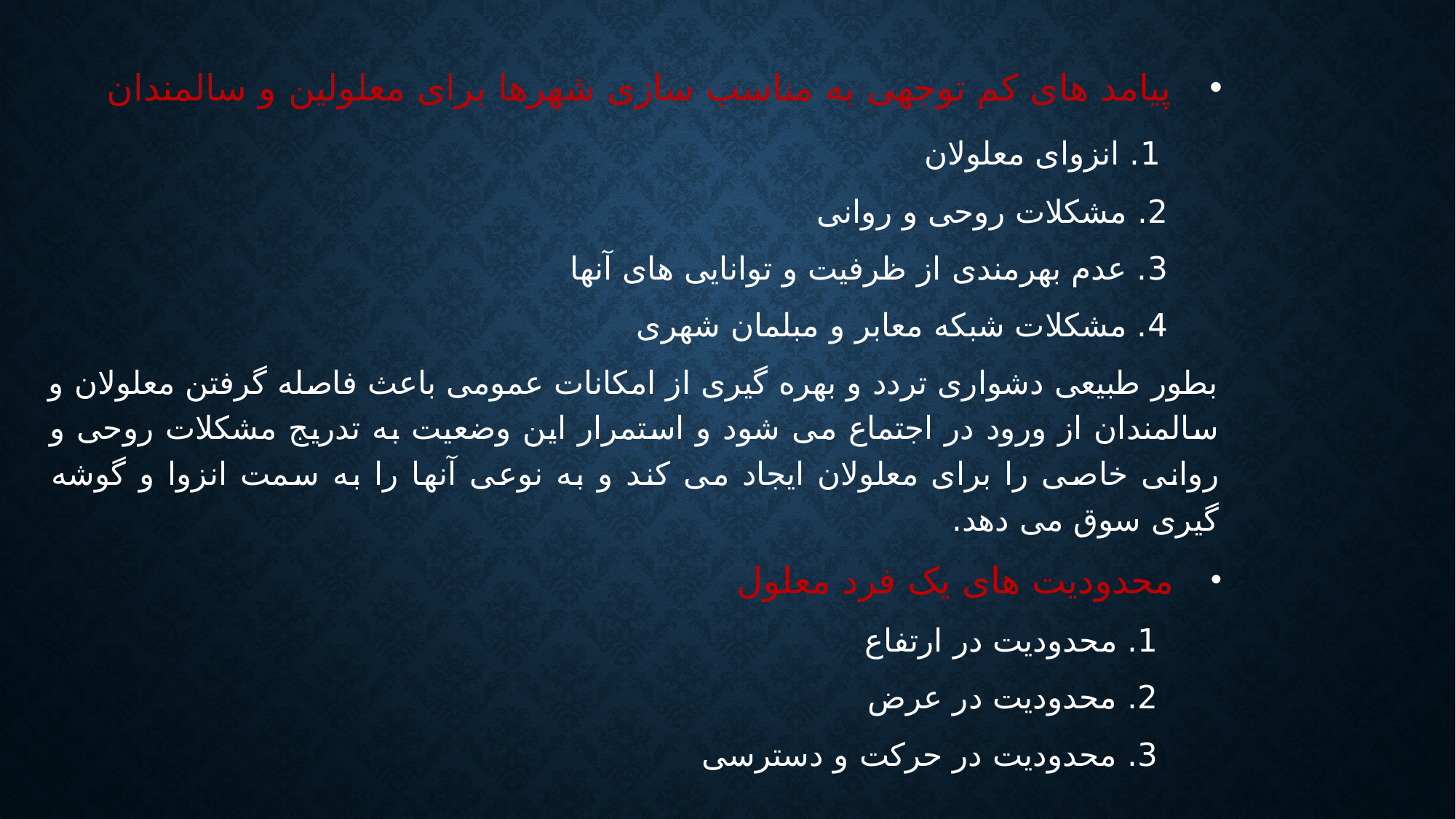

پیامد های کم توجهی به مناسب سازی شهرها برای معلولین و سالمندان
     1. انزوای معلولان
     2. مشکلات روحی و روانی
     3. عدم بهرمندی از ظرفیت و توانایی های آنها
     4. مشکلات شبکه معابر و مبلمان شهری
بطور طبیعی دشواری تردد و بهره گیری از امکانات عمومی باعث فاصله گرفتن معلولان و سالمندان از ورود در اجتماع می شود و استمرار این وضعیت به تدریج مشکلات روحی و روانی خاصی را برای معلولان ایجاد می کند و به نوعی آنها را به سمت انزوا و گوشه گیری سوق می دهد.
  محدودیت های یک فرد معلول
      1. محدودیت در ارتفاع
      2. محدودیت در عرض
      3. محدودیت در حرکت و دسترسی